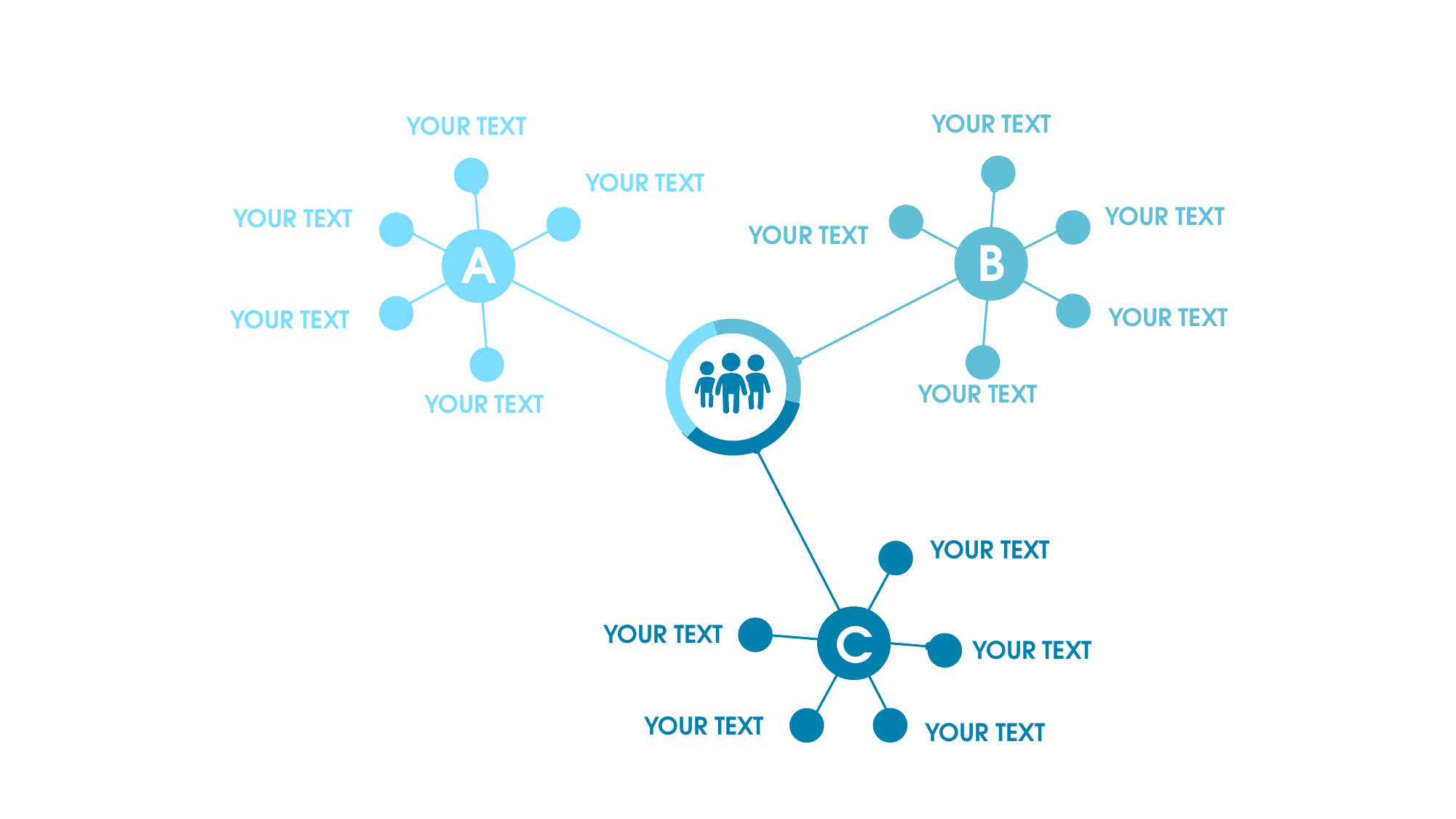

YOUR TEXT
YOUR TEXT

YOUR TEXT
YOUR TEXT
YOUR TEXT

YOUR TEXT

B

A

YOUR TEXT
YOUR TEXT

YOUR TEXT
YOUR TEXT

C
YOUR TEXT

YOUR TEXT
YOUR TEXT

YOUR TEXT
YOUR TEXT